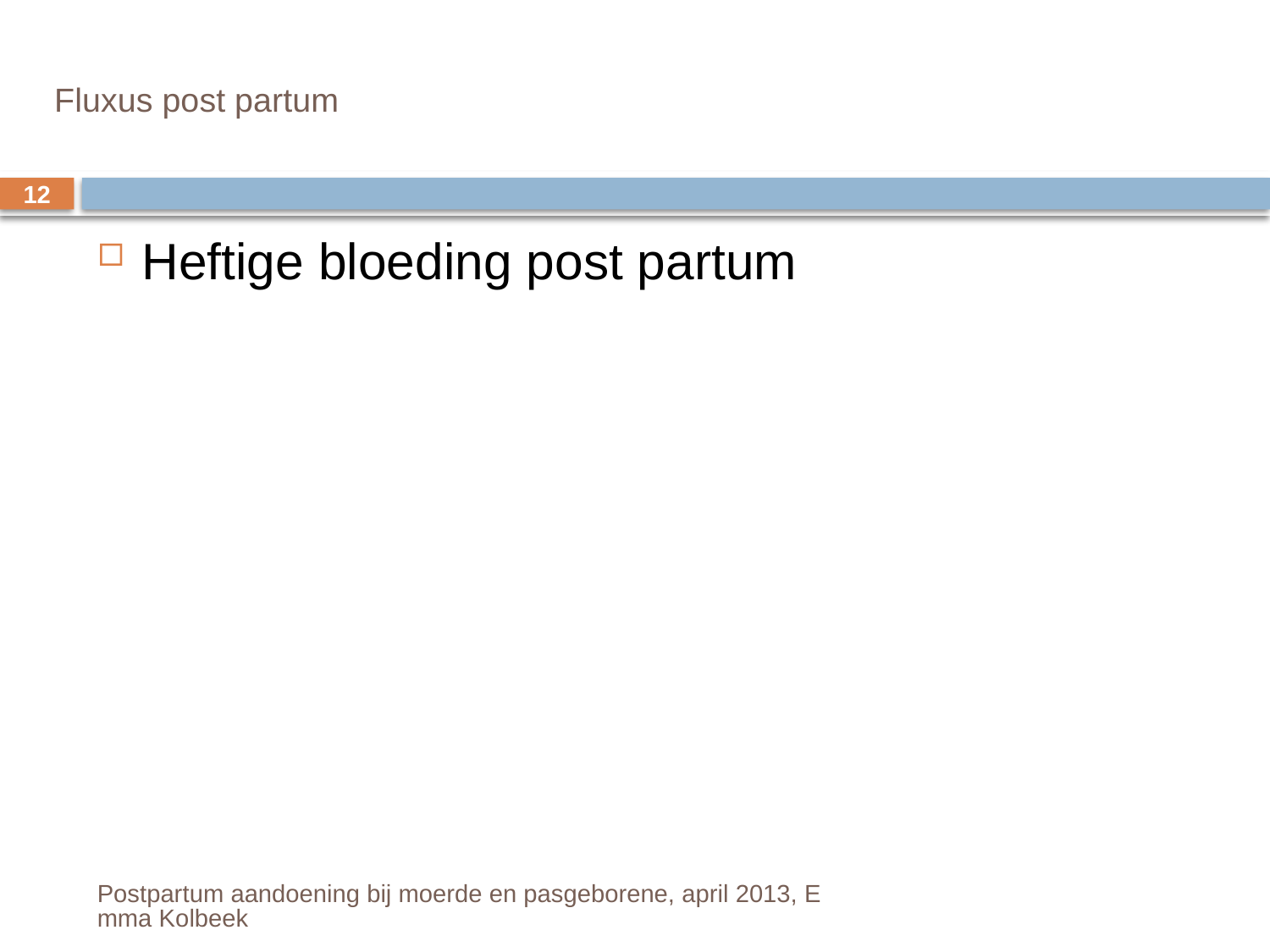

# Fluxus post partum
12
Heftige bloeding post partum
Postpartum aandoening bij moerde en pasgeborene, april 2013, Emma Kolbeek